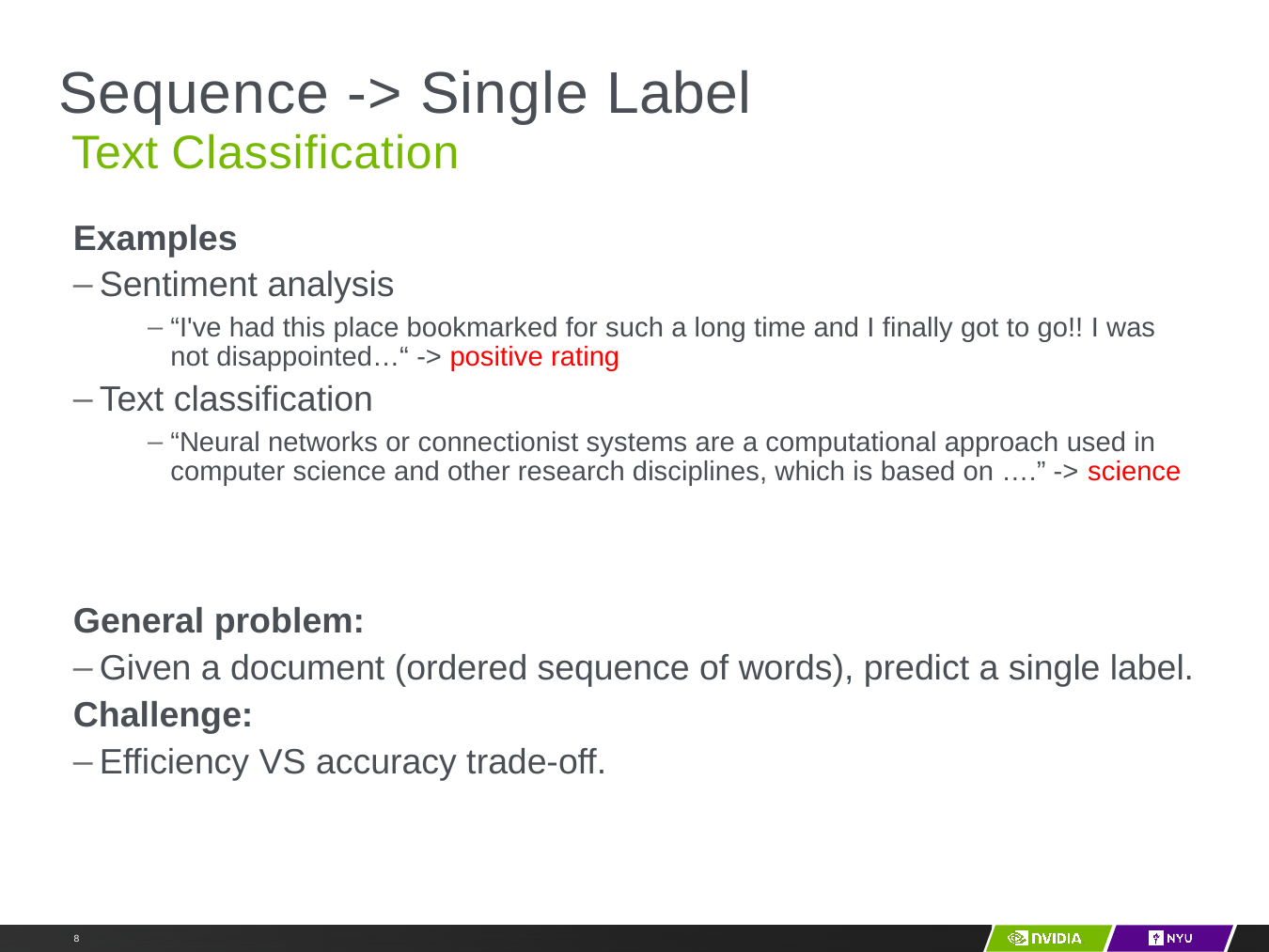

# Sequence -> Single Label
Text Classification
Examples
Sentiment analysis
“I've had this place bookmarked for such a long time and I finally got to go!! I was  not disappointed…“ -> positive rating
Text classification
“Neural networks or connectionist systems are a computational approach used in computer science and other research disciplines, which is based on ….” -> science

General problem:
Given a document (ordered sequence of words), predict a single label.
Challenge:
Efficiency VS accuracy trade-off.